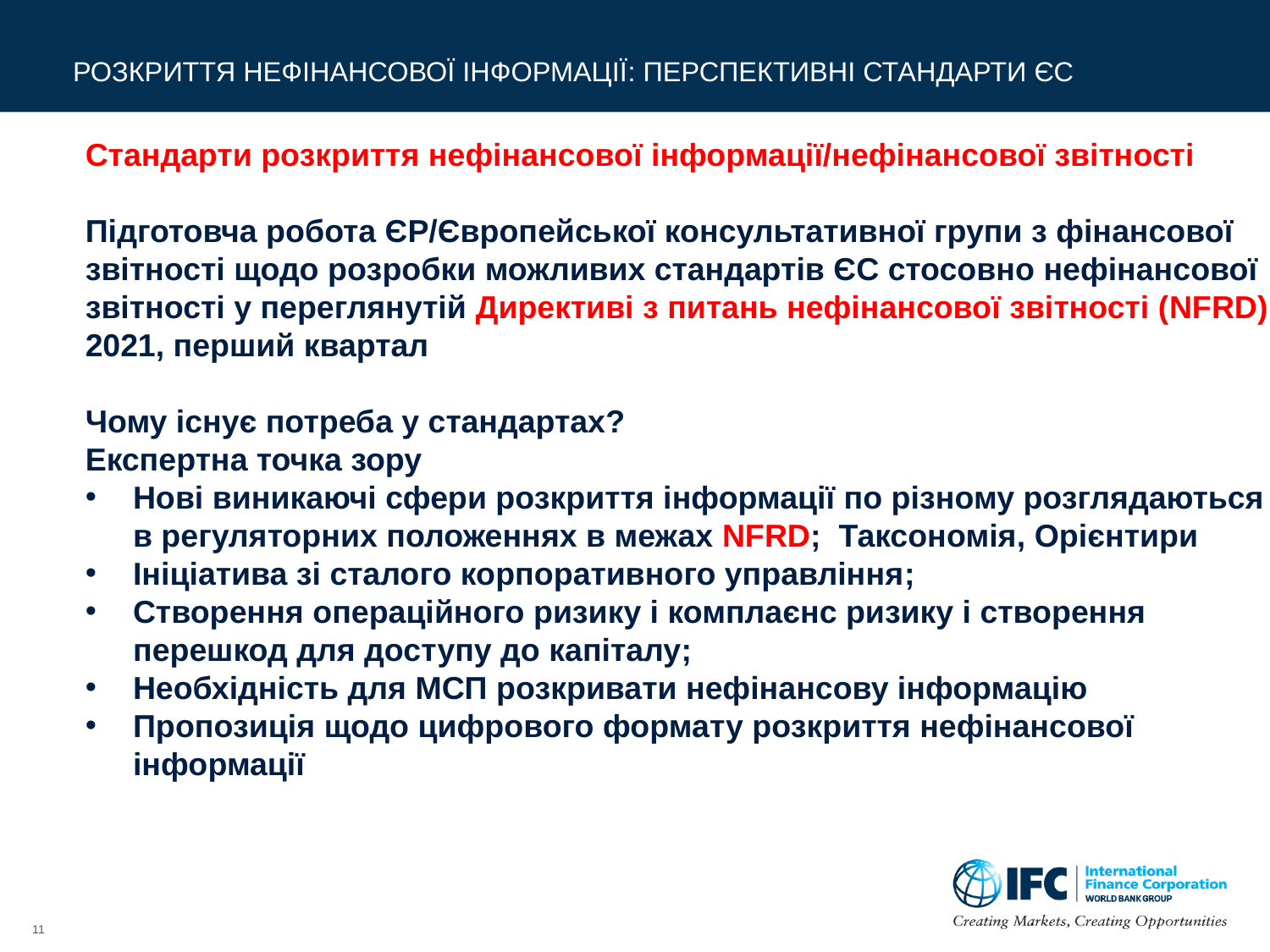

# РОЗКРИТТЯ НЕФІНАНСОВОЇ ІНФОРМАЦІЇ: ПЕРСПЕКТИВНІ СТАНДАРТИ ЄС
Стандарти розкриття нефінансової інформації/нефінансової звітності

Підготовча робота ЄР/Європейської консультативної групи з фінансової звітності щодо розробки можливих стандартів ЄС стосовно нефінансової звітності у переглянутій Директиві з питань нефінансової звітності (NFRD), 2021, перший квартал

Чому існує потреба у стандартах?
Експертна точка зору
Нові виникаючі сфери розкриття інформації по різному розглядаються в регуляторних положеннях в межах NFRD;  Таксономія, Орієнтири
Ініціатива зі сталого корпоративного управління;
Створення операційного ризику і комплаєнс ризику і створення перешкод для доступу до капіталу;
Необхідність для МСП розкривати нефінансову інформацію
Пропозиція щодо цифрового формату розкриття нефінансової інформації
11